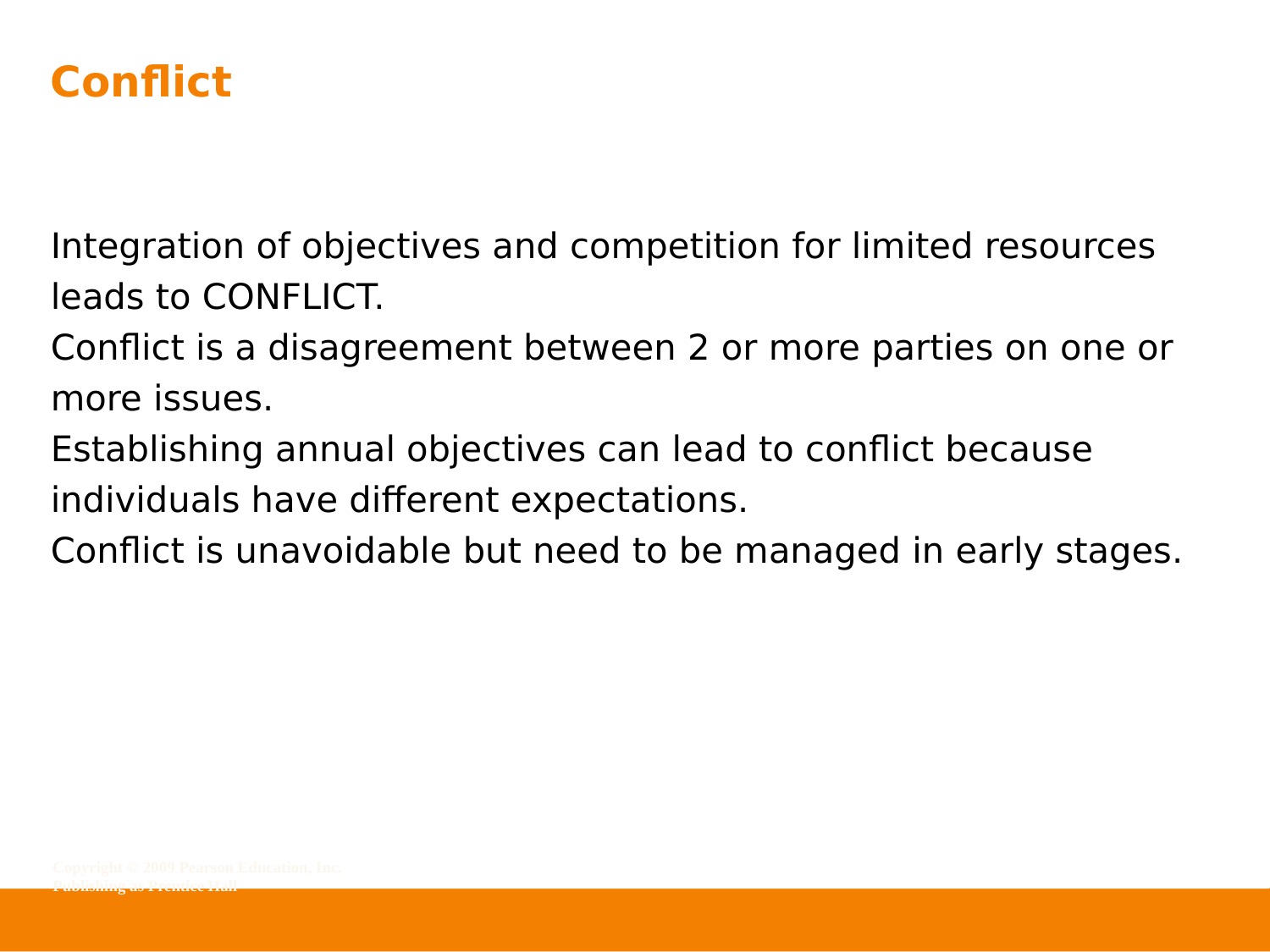

# Conflict
Integration of objectives and competition for limited resources leads to CONFLICT.
Conflict is a disagreement between 2 or more parties on one or more issues.
Establishing annual objectives can lead to conflict because individuals have different expectations.
Conflict is unavoidable but need to be managed in early stages.